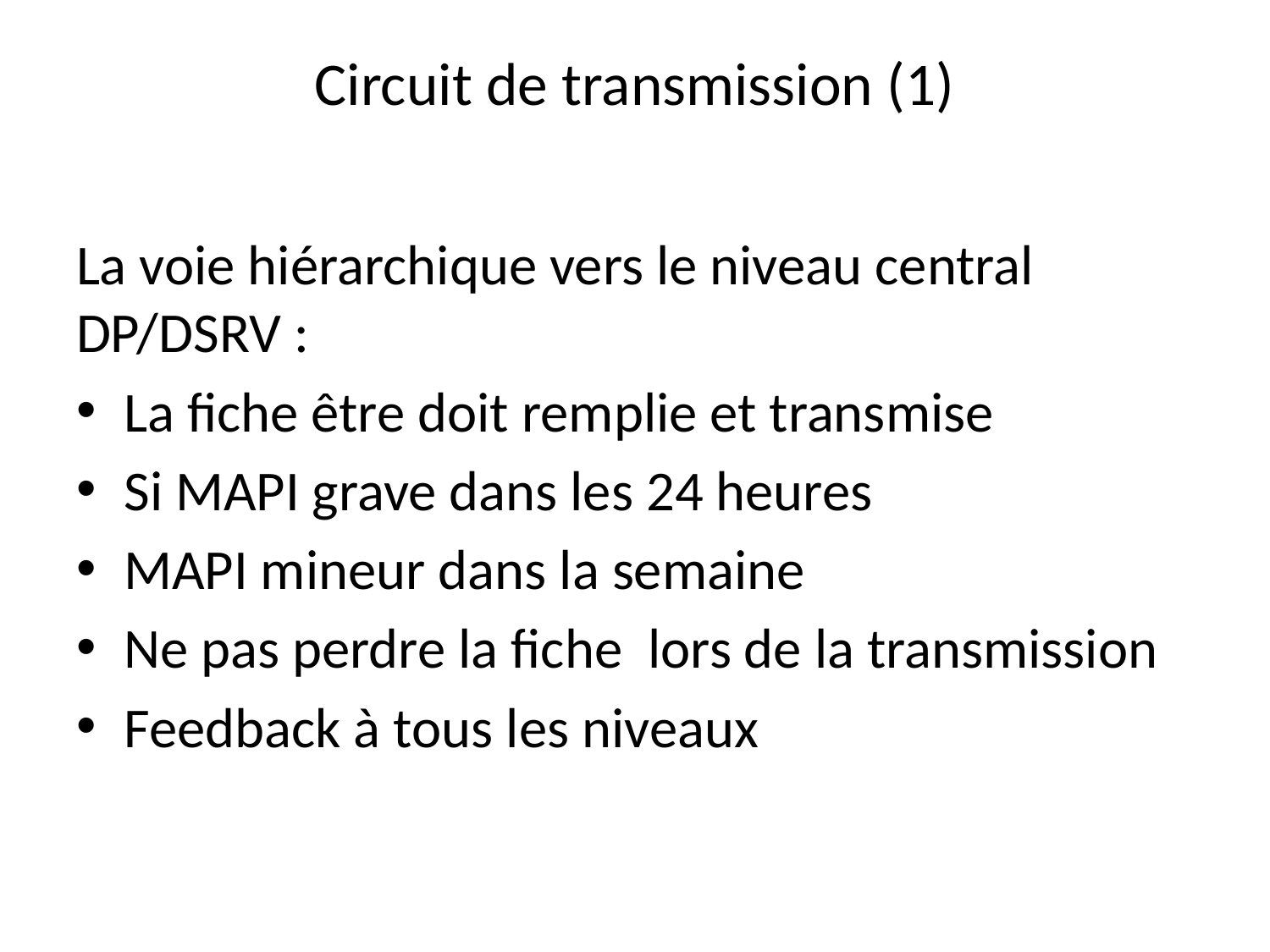

# Circuit de transmission (1)
La voie hiérarchique vers le niveau central DP/DSRV :
La fiche être doit remplie et transmise
Si MAPI grave dans les 24 heures
MAPI mineur dans la semaine
Ne pas perdre la fiche  lors de la transmission
Feedback à tous les niveaux